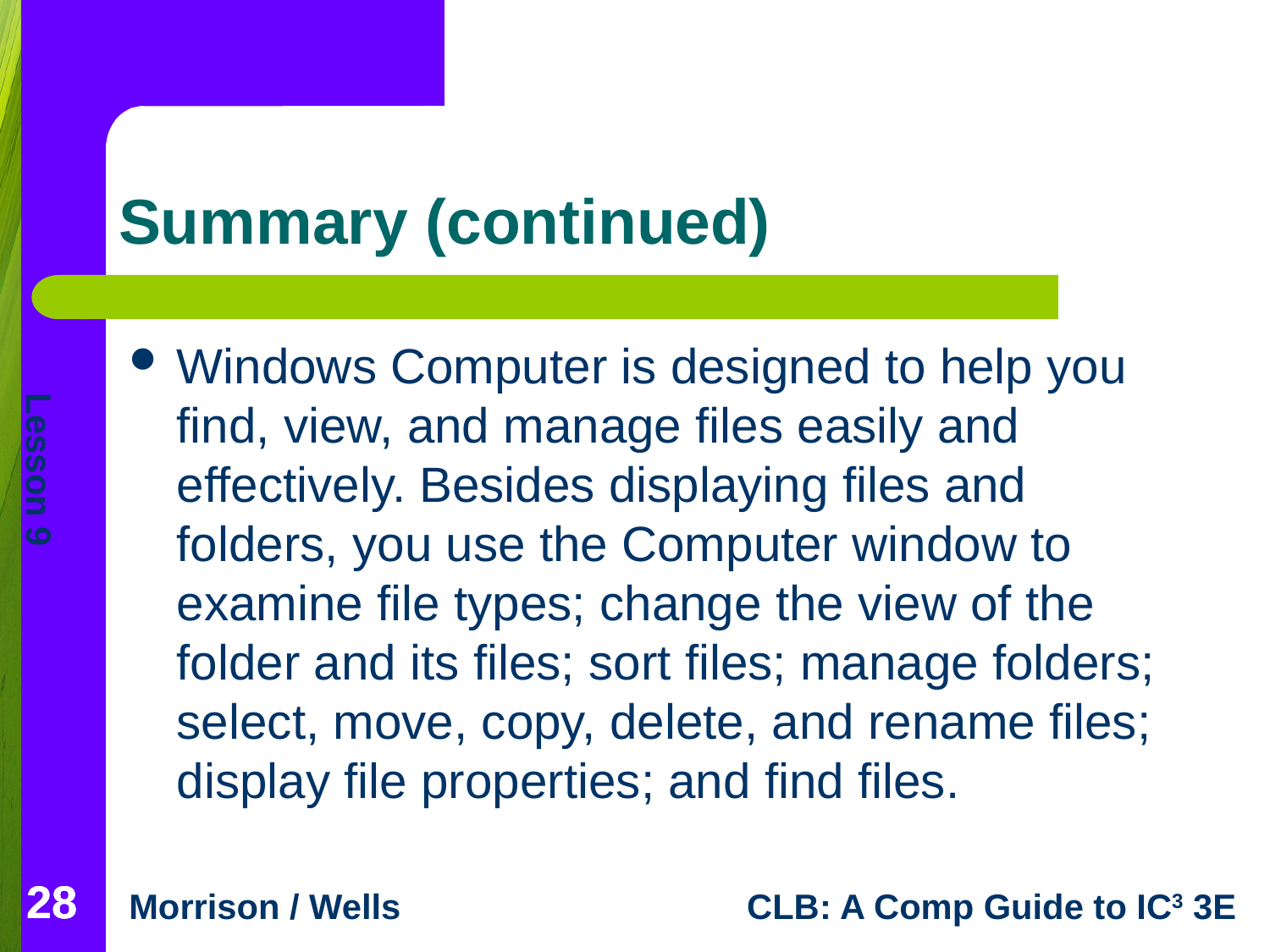

# Summary (continued)
Windows Computer is designed to help you find, view, and manage files easily and effectively. Besides displaying files and folders, you use the Computer window to examine file types; change the view of the folder and its files; sort files; manage folders; select, move, copy, delete, and rename files; display file properties; and find files.
28
28
28